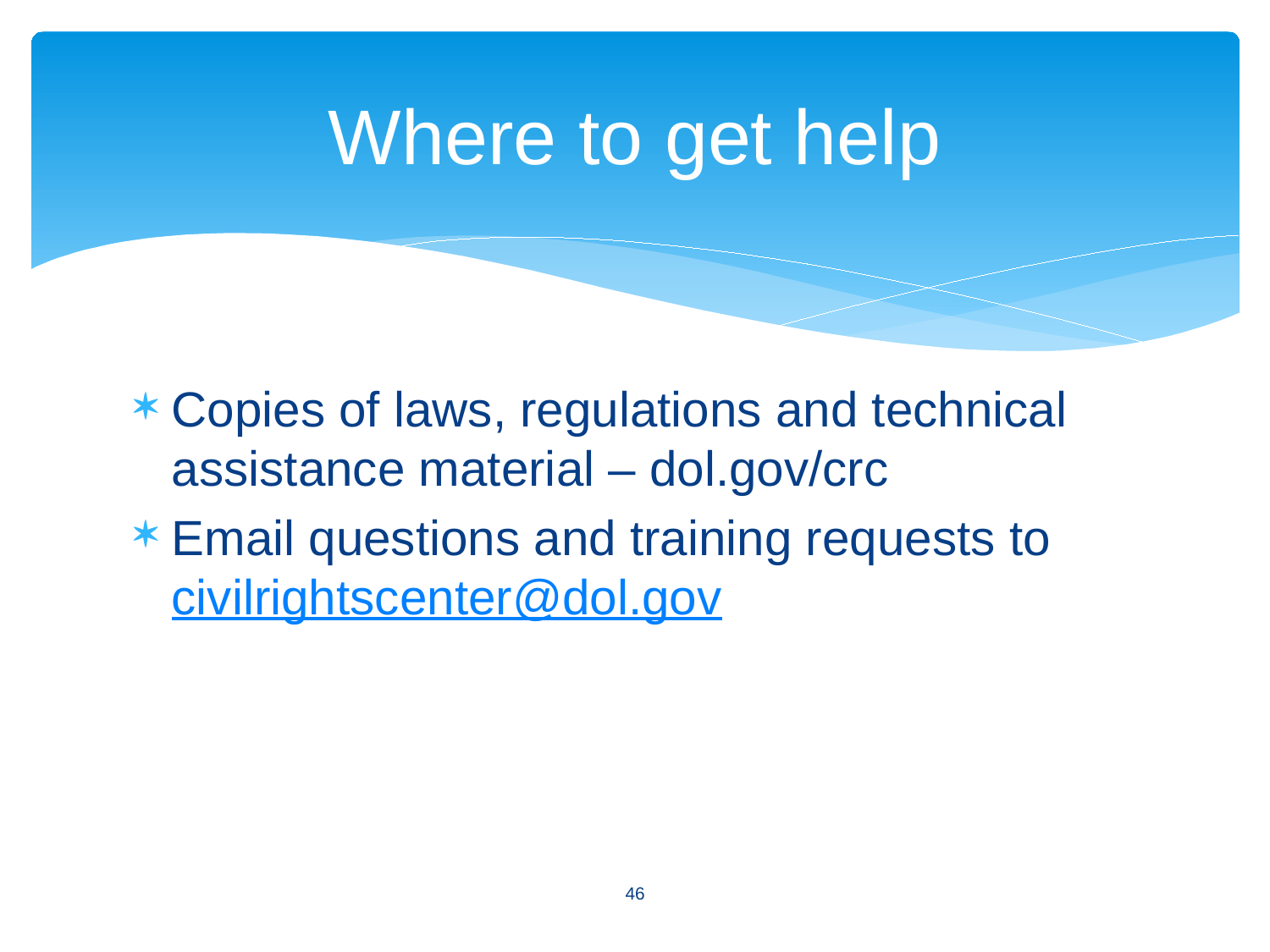

# Where to get help
Copies of laws, regulations and technical assistance material – dol.gov/crc
Email questions and training requests to civilrightscenter@dol.gov

46